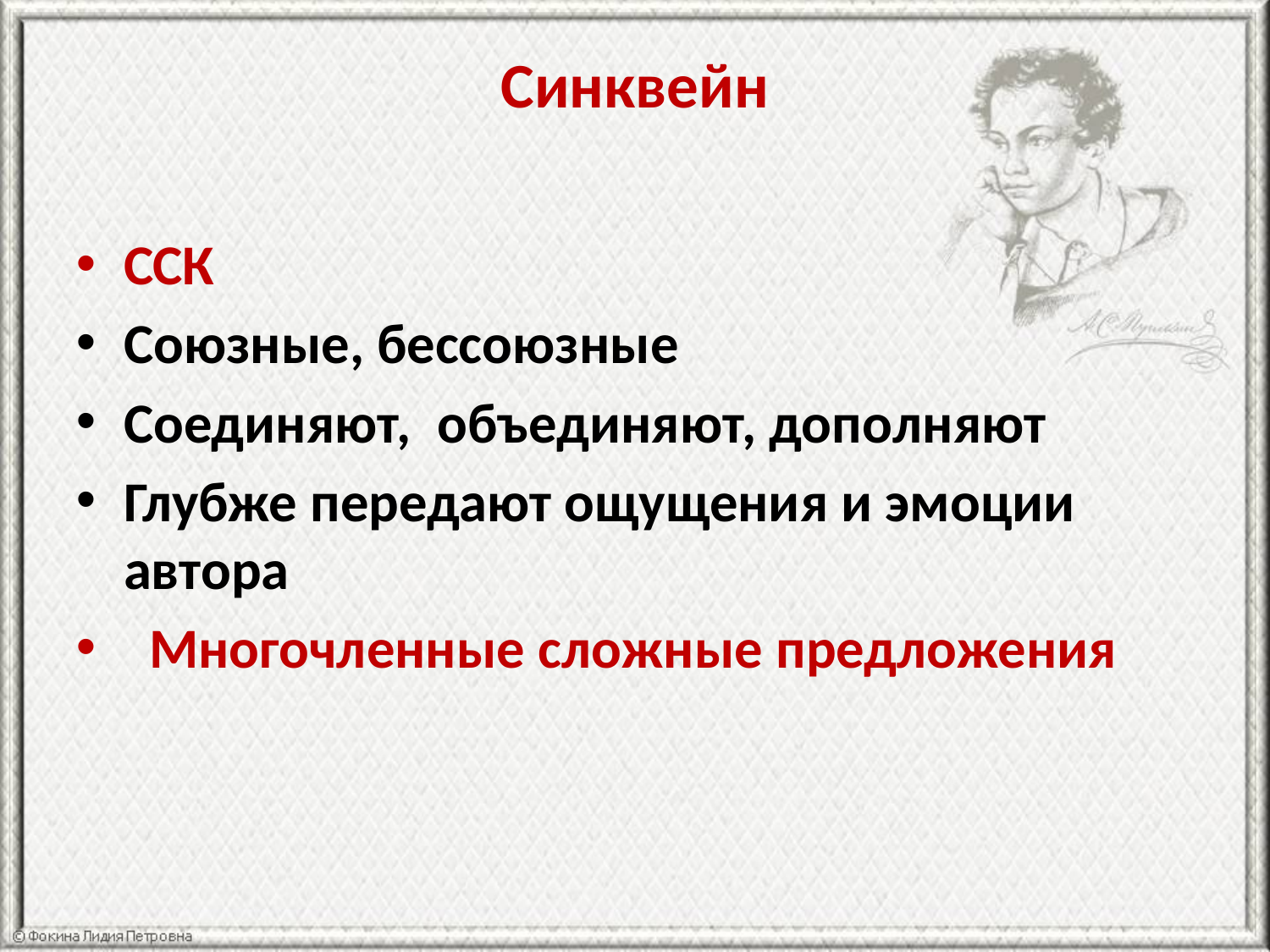

# Синквейн
ССК
Союзные, бессоюзные
Соединяют,  объединяют, дополняют
Глубже передают ощущения и эмоции автора
  Многочленные сложные предложения